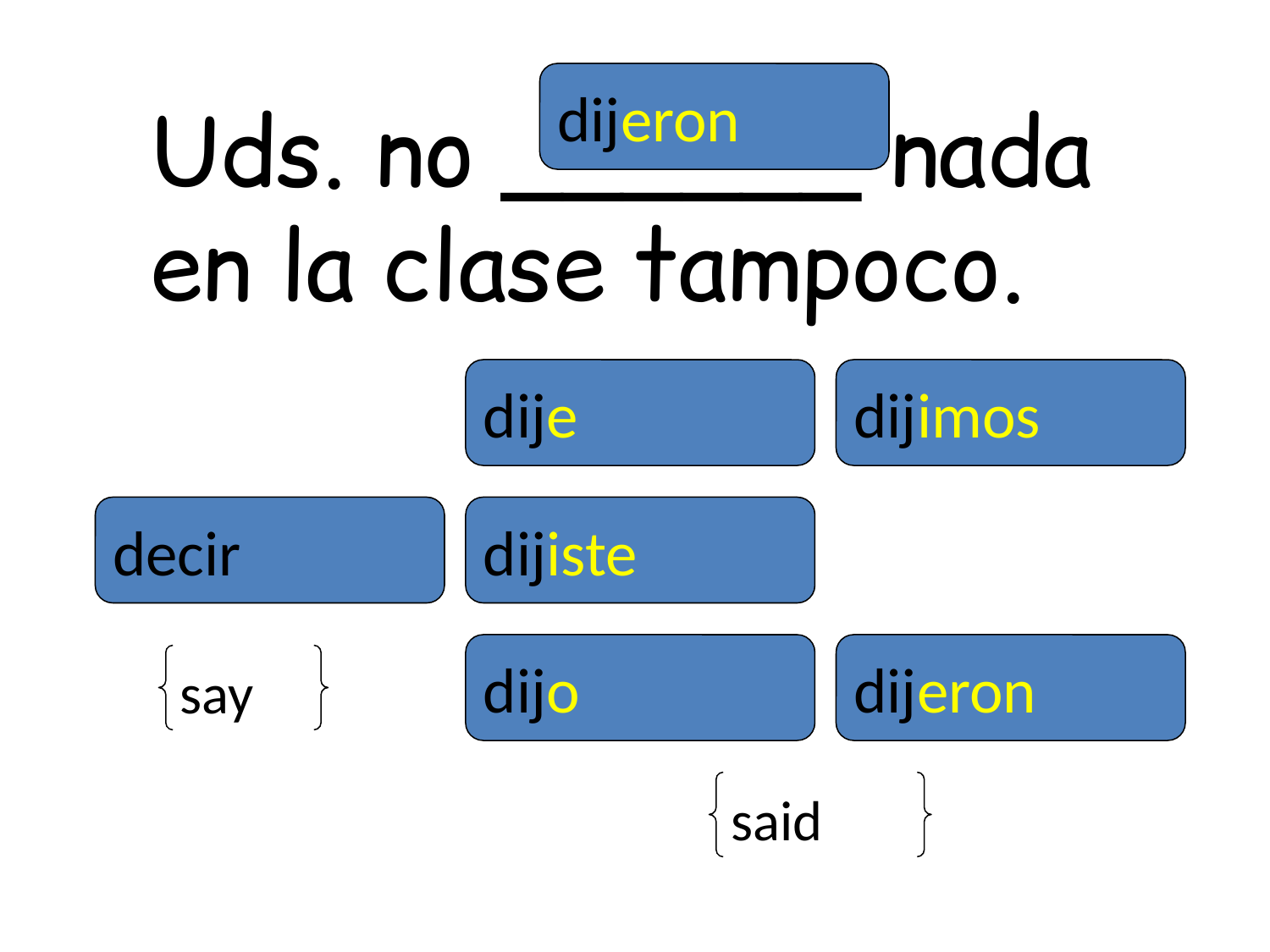

dijeron
Uds. no ______ nada en la clase tampoco.
dije
dijimos
decir
dijiste
dijo
dijeron
say
said